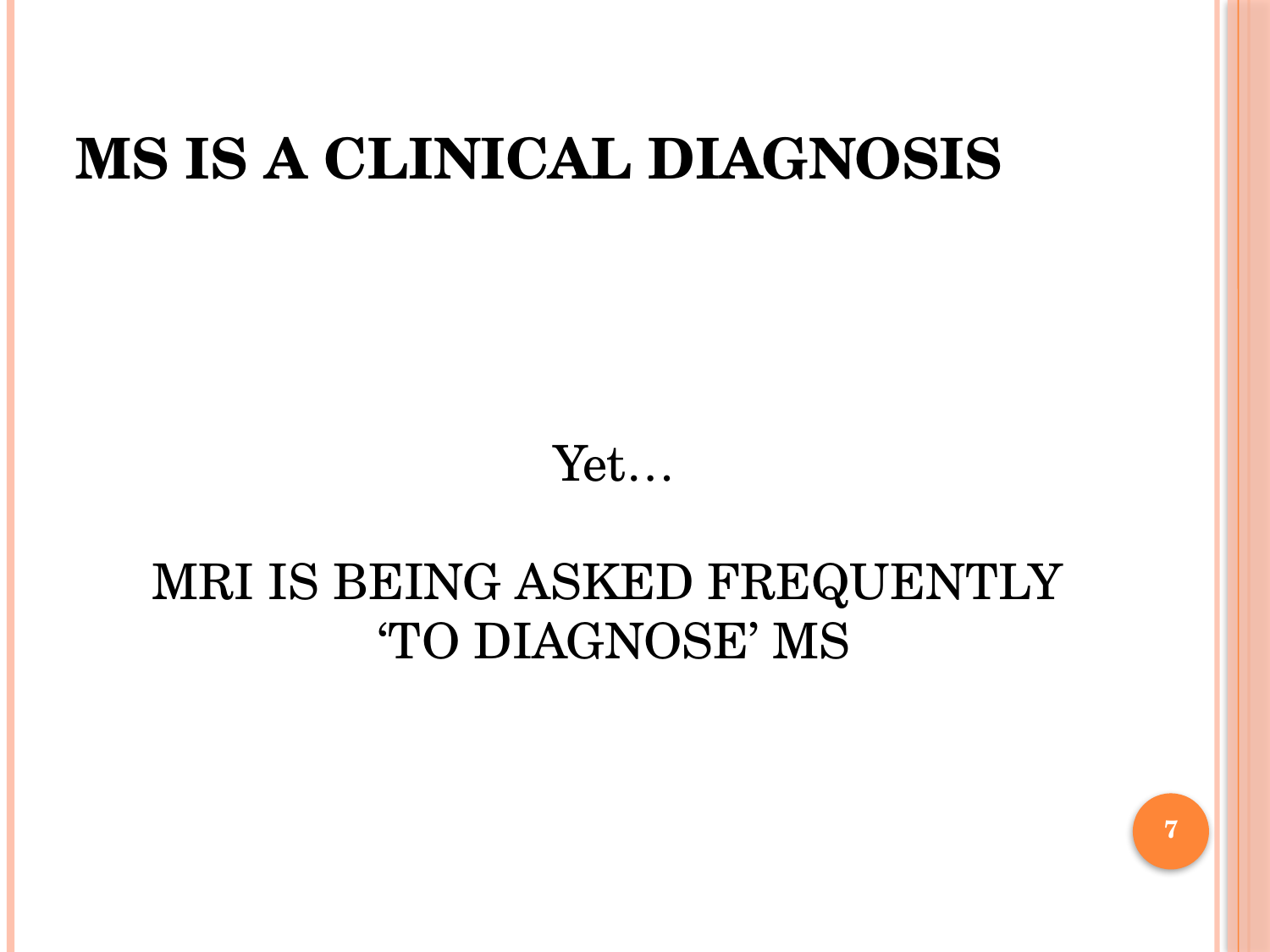

# MS is a Clinical Diagnosis

Yet…

MRI IS BEING ASKED FREQUENTLY
‘TO DIAGNOSE’ MS

7